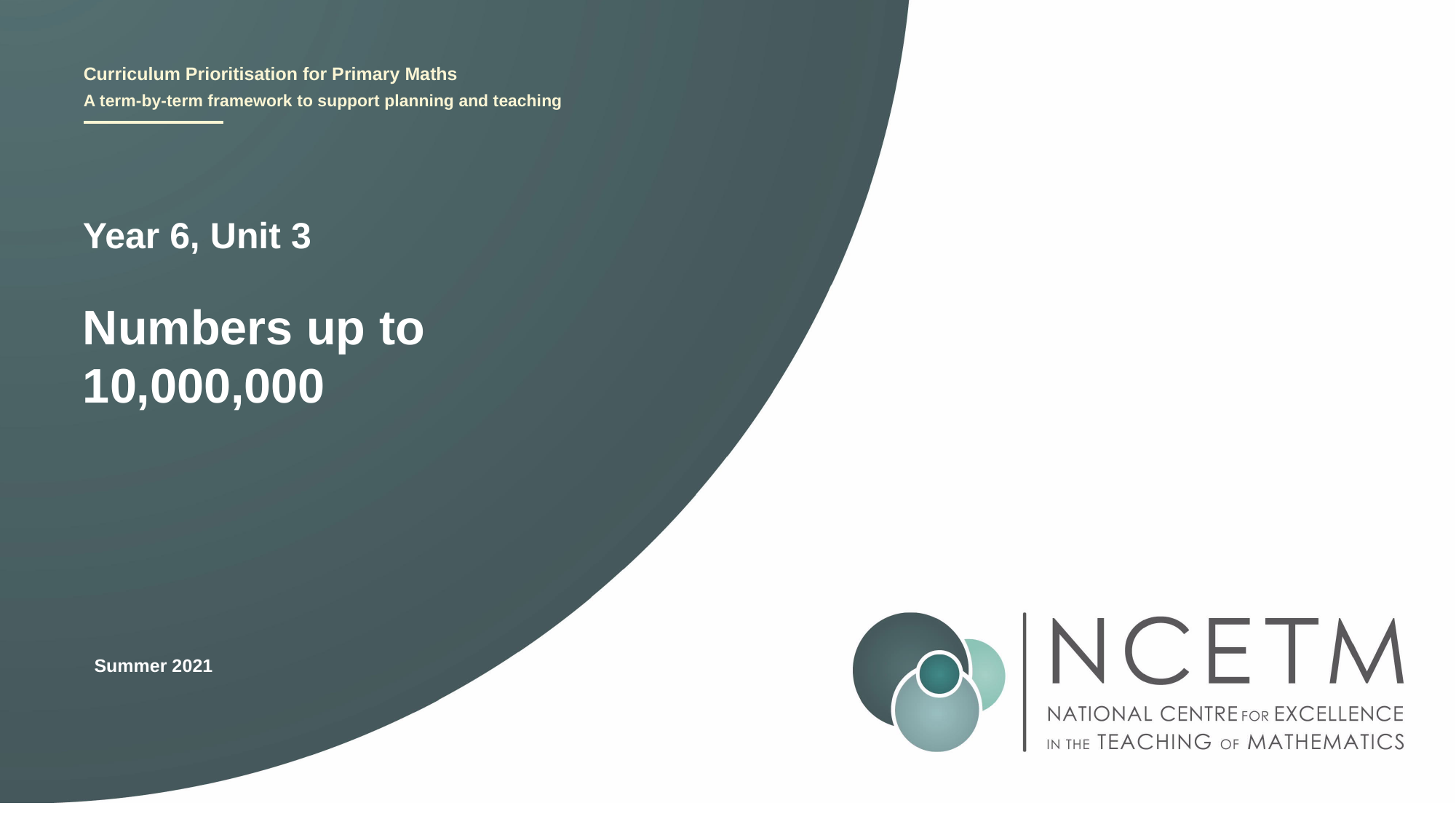

Year 6, Unit 3
Numbers up to 10,000,000